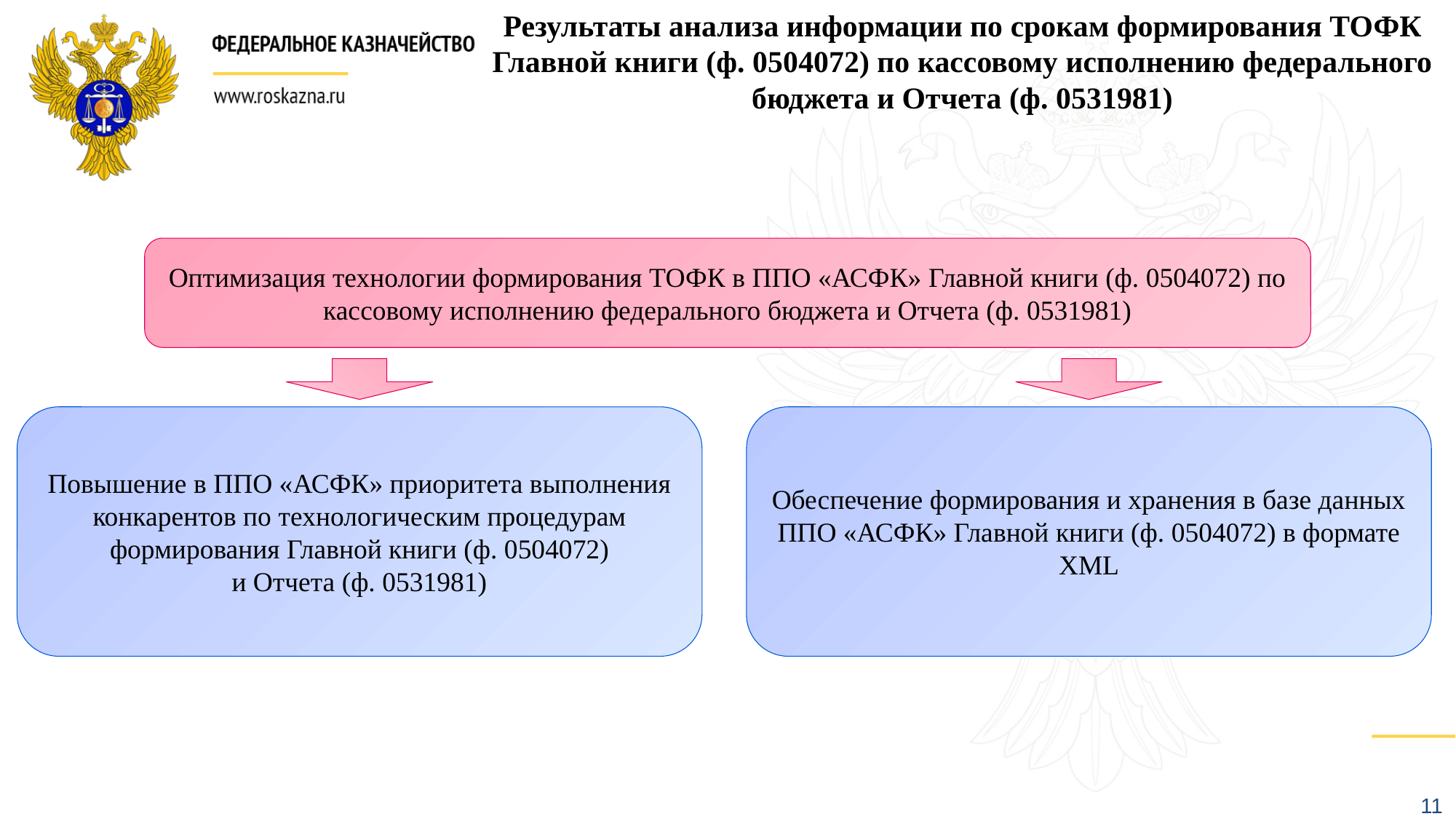

Результаты анализа информации по срокам формирования ТОФК Главной книги (ф. 0504072) по кассовому исполнению федерального бюджета и Отчета (ф. 0531981)
Оптимизация технологии формирования ТОФК в ППО «АСФК» Главной книги (ф. 0504072) по кассовому исполнению федерального бюджета и Отчета (ф. 0531981)

Повышение в ППО «АСФК» приоритета выполнения конкарентов по технологическим процедурам формирования Главной книги (ф. 0504072)
и Отчета (ф. 0531981)
Обеспечение формирования и хранения в базе данных ППО «АСФК» Главной книги (ф. 0504072) в формате XML
11